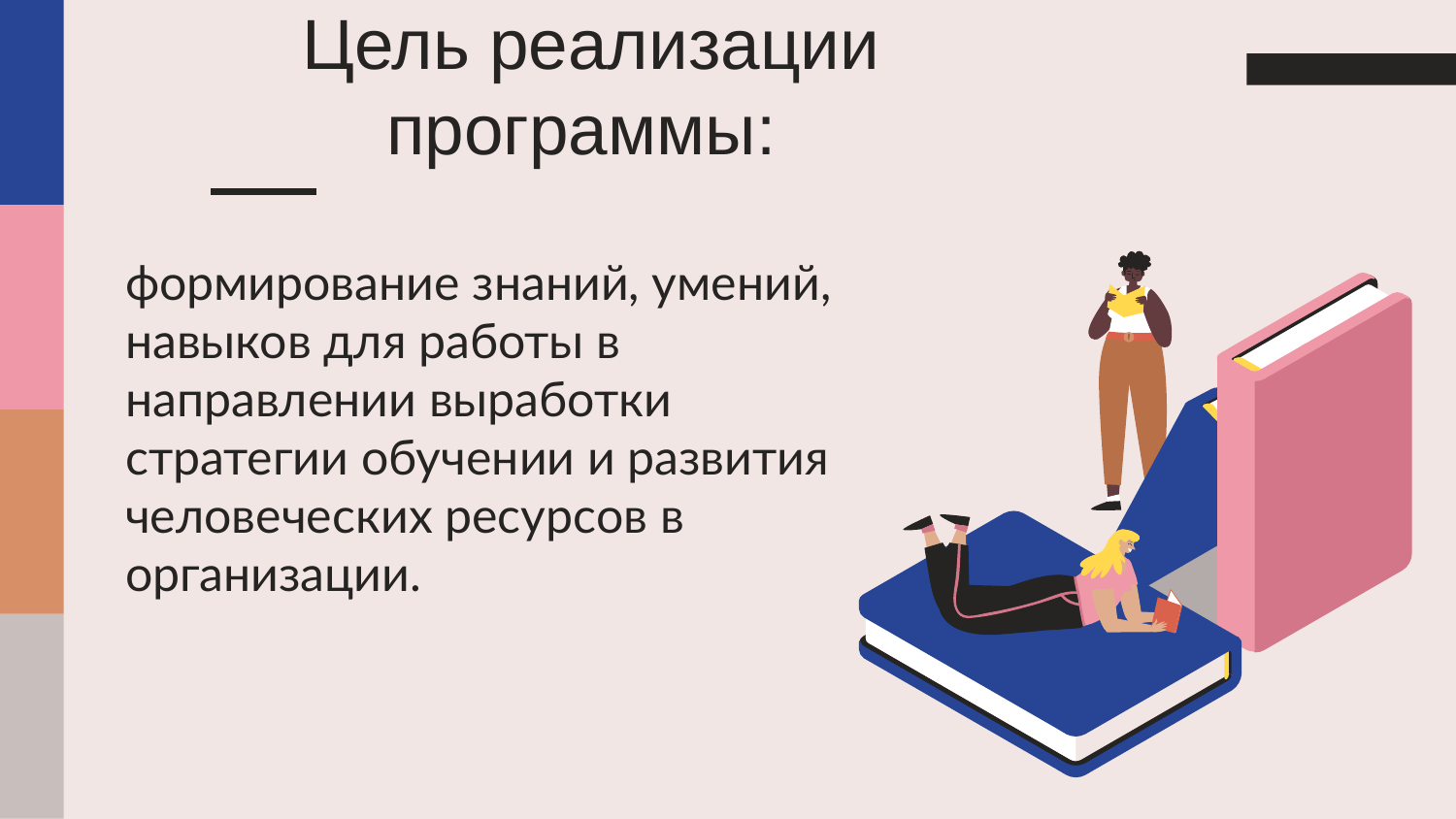

Цель реализации программы:
# формирование знаний, умений, навыков для работы в направлении выработки стратегии обучении и развития человеческих ресурсов в организации.